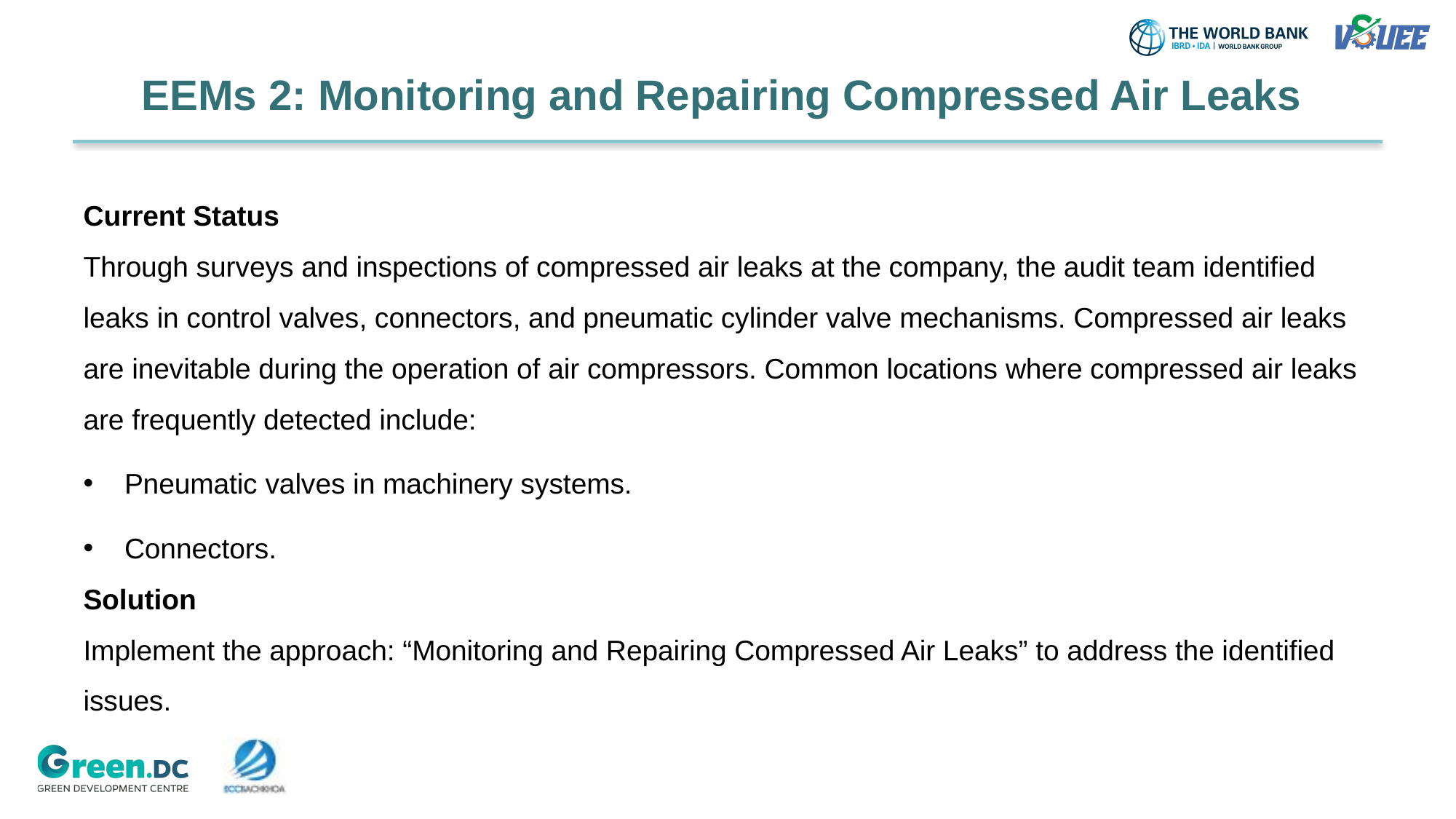

# EEMs 2: Monitoring and Repairing Compressed Air Leaks
Current Status
Through surveys and inspections of compressed air leaks at the company, the audit team identified leaks in control valves, connectors, and pneumatic cylinder valve mechanisms. Compressed air leaks are inevitable during the operation of air compressors. Common locations where compressed air leaks are frequently detected include:
Pneumatic valves in machinery systems.
Connectors.
Solution
Implement the approach: “Monitoring and Repairing Compressed Air Leaks” to address the identified issues.